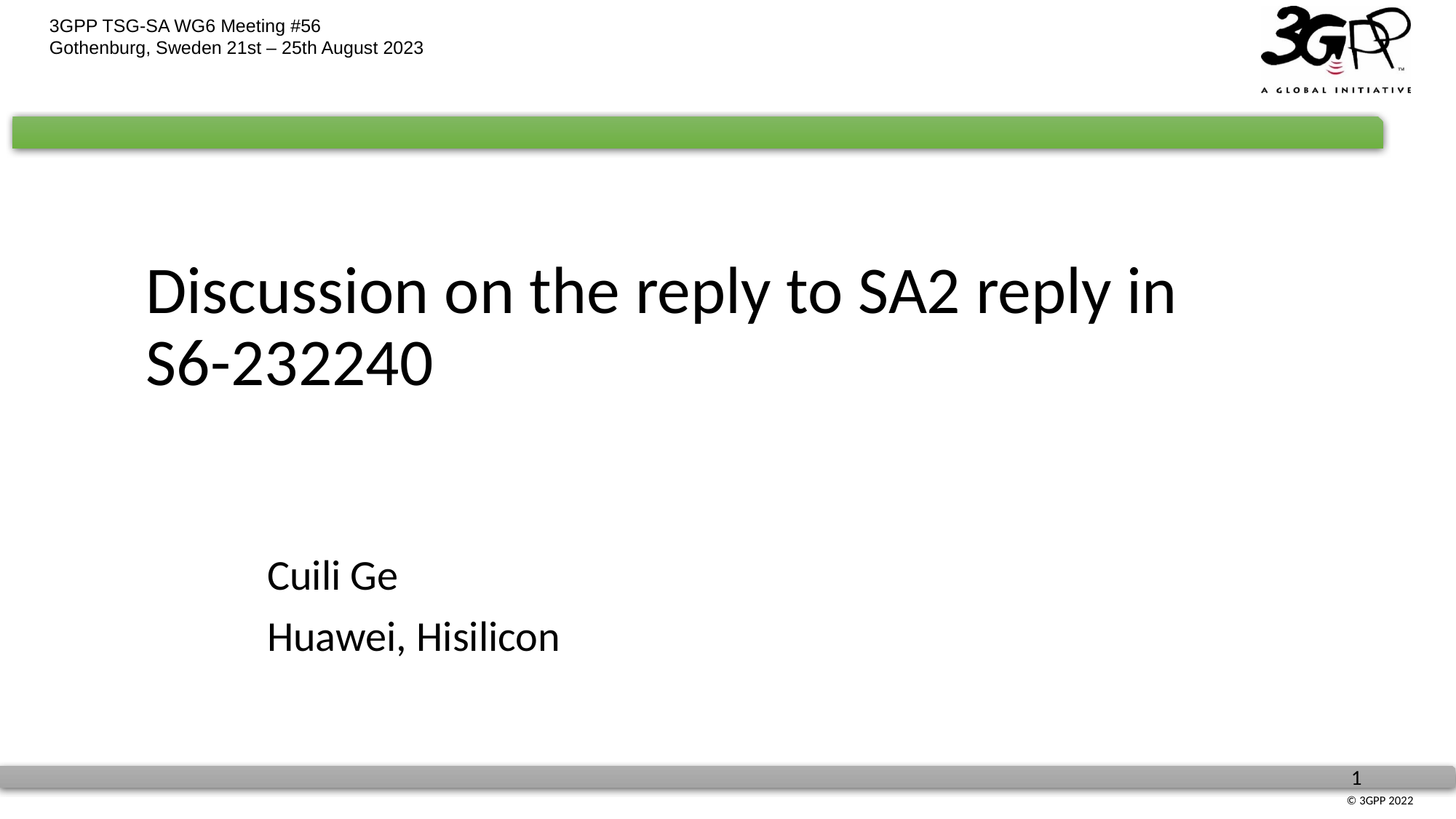

# Discussion on the reply to SA2 reply in S6-232240
Cuili Ge
Huawei, Hisilicon